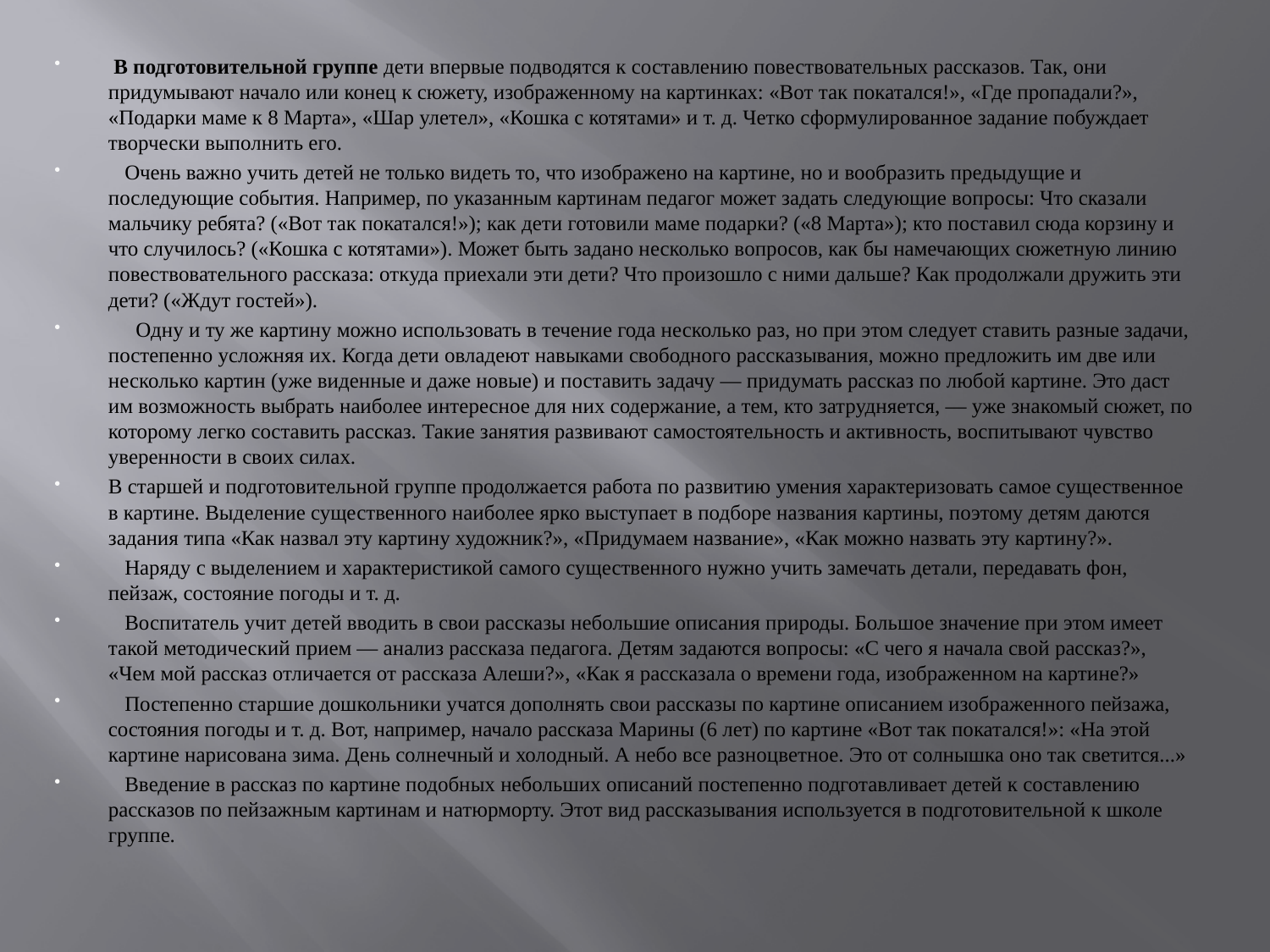

#
 В подготовительной группе дети впервые подводятся к составлению повествовательных рассказов. Так, они придумывают начало или конец к сюжету, изображенному на картинках: «Вот так покатался!», «Где пропадали?», «Подарки маме к 8 Марта», «Шар улетел», «Кошка с котятами» и т. д. Четко сформулированное задание побуждает творчески выполнить его.
   Очень важно учить детей не только видеть то, что изображено на картине, но и вообразить предыдущие и последующие события. Например, по указанным картинам педагог может задать следующие вопросы: Что сказали мальчику ребята? («Вот так покатался!»); как дети готовили маме подарки? («8 Марта»); кто поставил сюда корзину и что случилось? («Кошка с котятами»). Может быть задано несколько вопросов, как бы намечающих сюжетную линию повествовательного рассказа: откуда приехали эти дети? Что произошло с ними дальше? Как продолжали дружить эти дети? («Ждут гостей»).
     Одну и ту же картину можно использовать в течение года несколько раз, но при этом следует ставить разные задачи, постепенно усложняя их. Когда дети овладеют навыками свободного рассказывания, можно предложить им две или несколько картин (уже виденные и даже новые) и поставить задачу — придумать рассказ по любой картине. Это даст им возможность выбрать наиболее интересное для них содержание, а тем, кто затрудняется, — уже знакомый сюжет, по которому легко составить рассказ. Такие занятия развивают самостоятельность и активность, воспитывают чувство уверенности в своих силах.
В старшей и подготовительной группе продолжается работа по развитию умения характеризовать самое существенное в картине. Выделение существенного наиболее ярко выступает в подборе названия картины, поэтому детям даются задания типа «Как назвал эту картину художник?», «Придумаем название», «Как можно назвать эту картину?».
   Наряду с выделением и характеристикой самого существенного нужно учить замечать детали, передавать фон, пейзаж, состояние погоды и т. д.
   Воспитатель учит детей вводить в свои рассказы небольшие описания природы. Большое значение при этом имеет такой методический прием — анализ рассказа педагога. Детям задаются вопросы: «С чего я начала свой рассказ?», «Чем мой рассказ отличается от рассказа Алеши?», «Как я рассказала о времени года, изображенном на картине?»
   Постепенно старшие дошкольники учатся дополнять свои рассказы по картине описанием изображенного пейзажа, состояния погоды и т. д. Вот, например, начало рассказа Марины (6 лет) по картине «Вот так покатался!»: «На этой картине нарисована зима. День солнечный и холодный. А небо все разноцветное. Это от солнышка оно так светится...»
   Введение в рассказ по картине подобных небольших описаний постепенно подготавливает детей к составлению рассказов по пейзажным картинам и натюрморту. Этот вид рассказывания используется в подготовительной к школе группе.